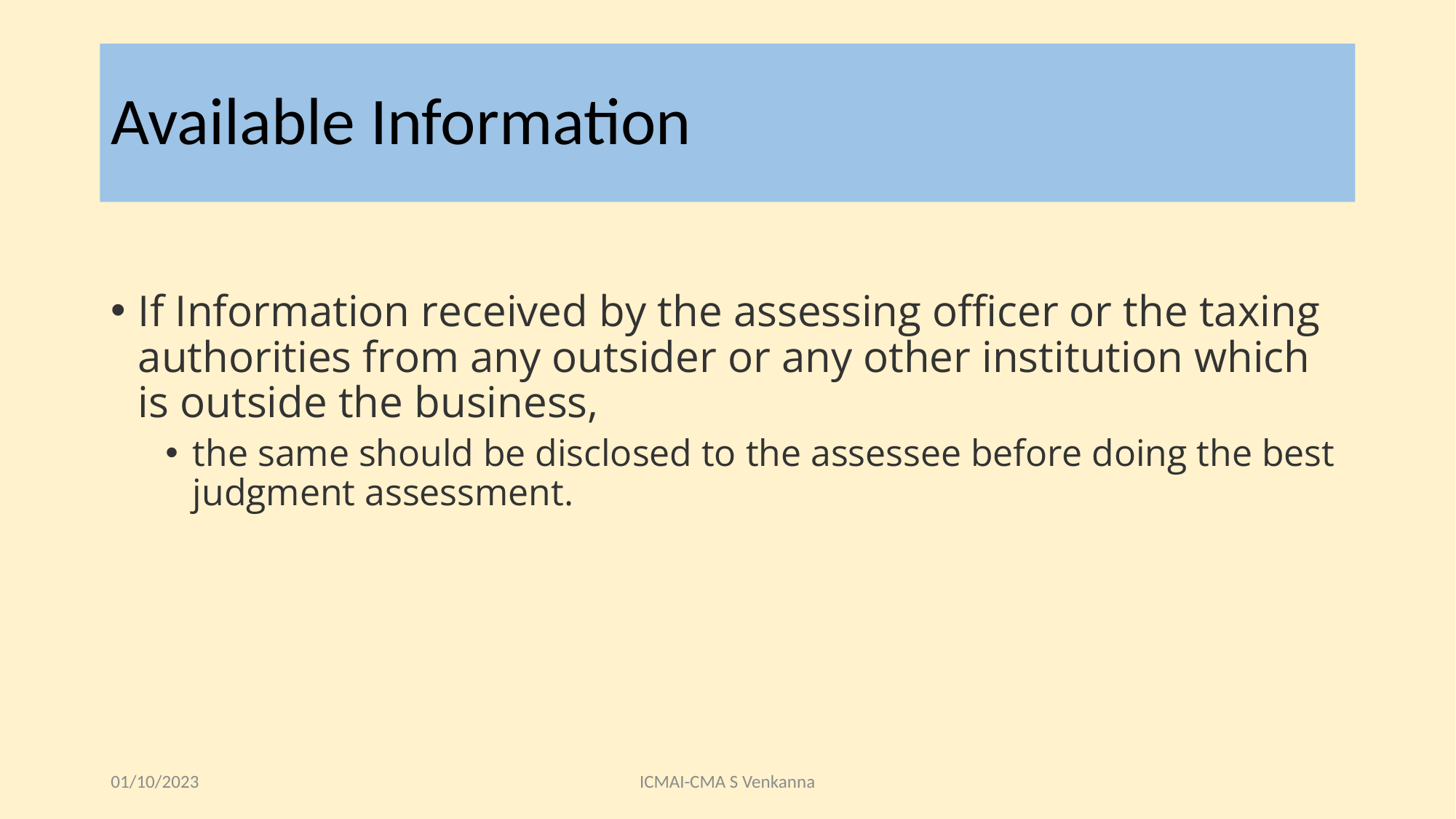

# Available Information

If Information received by the assessing officer or the taxing authorities from any outsider or any other institution which is outside the business,
the same should be disclosed to the assessee before doing the best judgment assessment.
01/10/2023
ICMAI-CMA S Venkanna